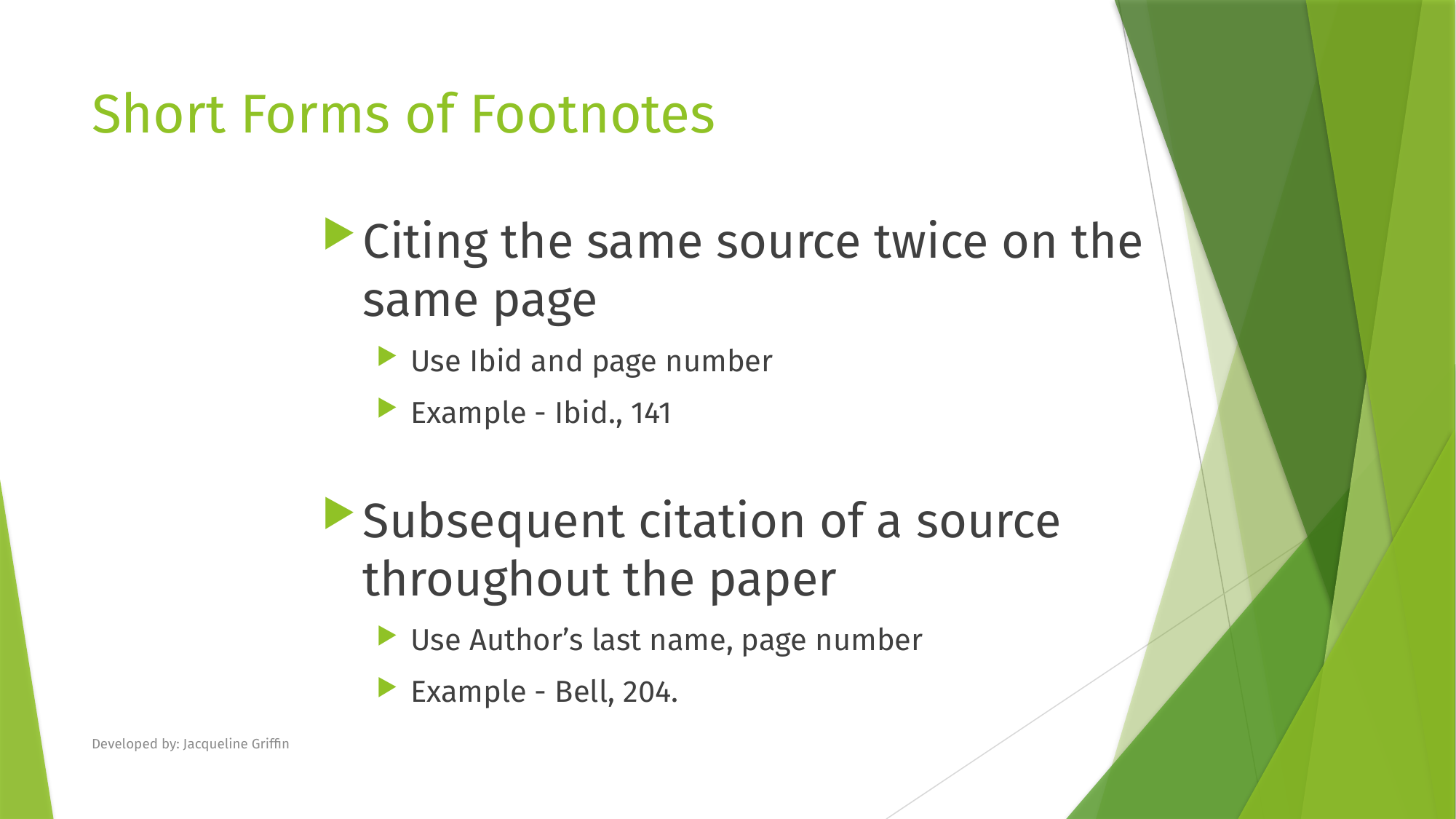

# Short Forms of Footnotes
Citing the same source twice on the same page
Use Ibid and page number
Example - Ibid., 141

Subsequent citation of a source throughout the paper
Use Author’s last name, page number
Example - Bell, 204.

Developed by: Jacqueline Griffin